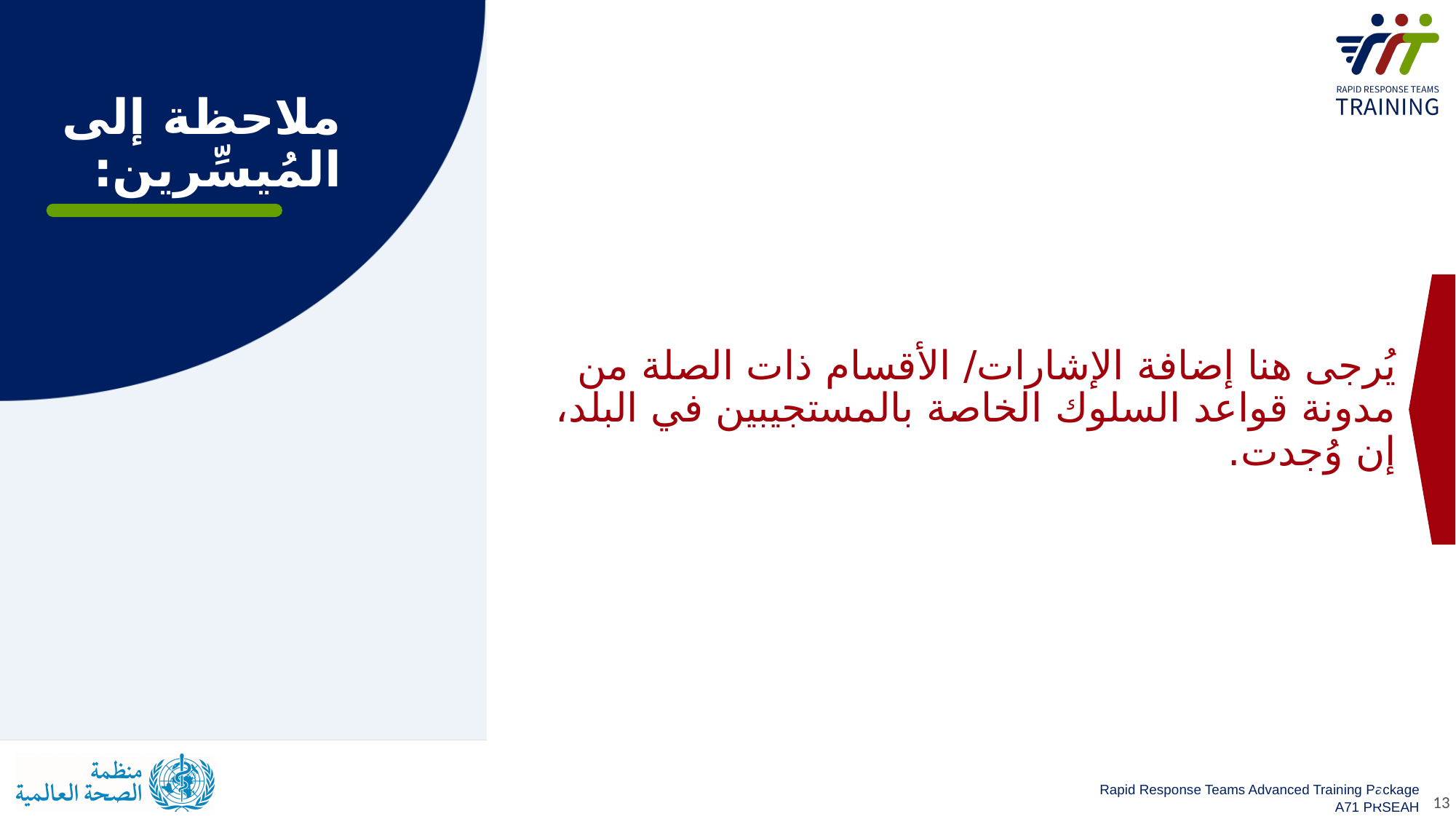

# ملاحظة إلى المُيسِّرين:

يُرجى هنا إضافة الإشارات/ الأقسام ذات الصلة من مدونة قواعد السلوك الخاصة بالمستجيبين في البلد، إن وُجدت.
13